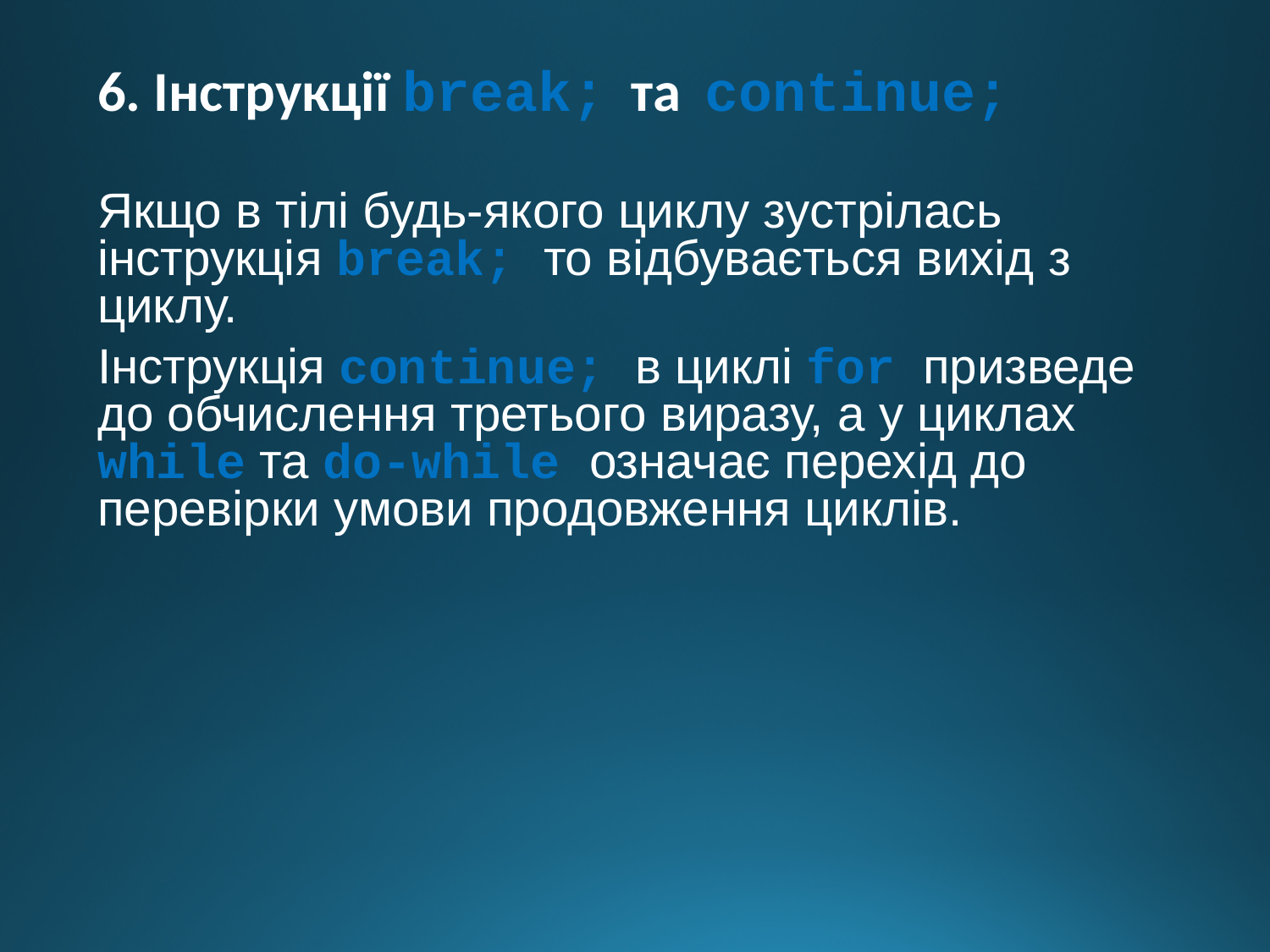

6. Інструкції break; та  continue;

Якщо в тілі будь-якого циклу зустрілась інструкція break; то відбувається вихід з циклу.
Інструкція continue; в циклі for  призведе до обчислення третього виразу, а у циклах while та do-while означає перехід до перевірки умови продовження циклів.